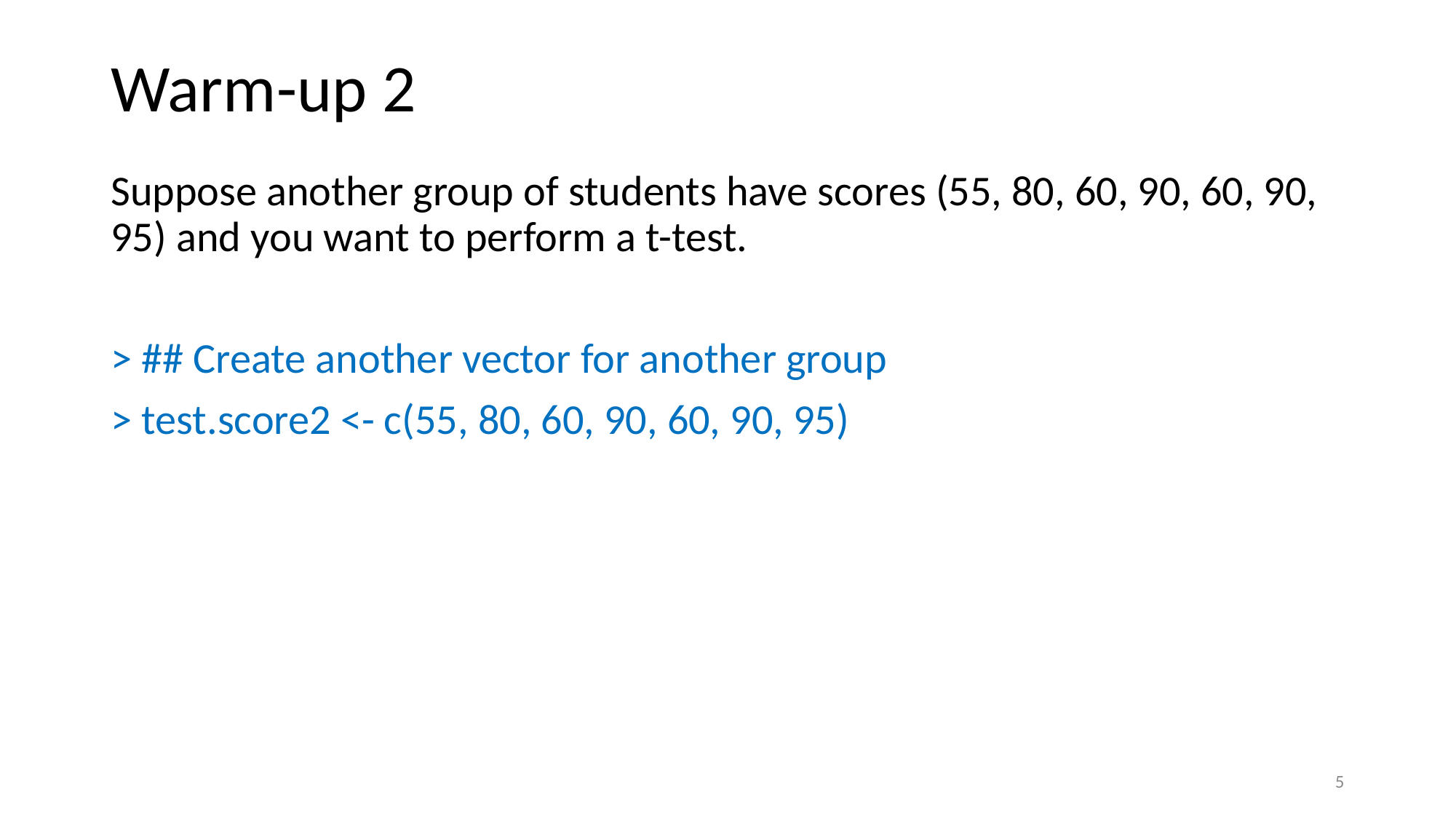

# Warm-up 2
Suppose another group of students have scores (55, 80, 60, 90, 60, 90, 95) and you want to perform a t-test.

> ## Create another vector for another group
> test.score2 <- c(55, 80, 60, 90, 60, 90, 95)

5